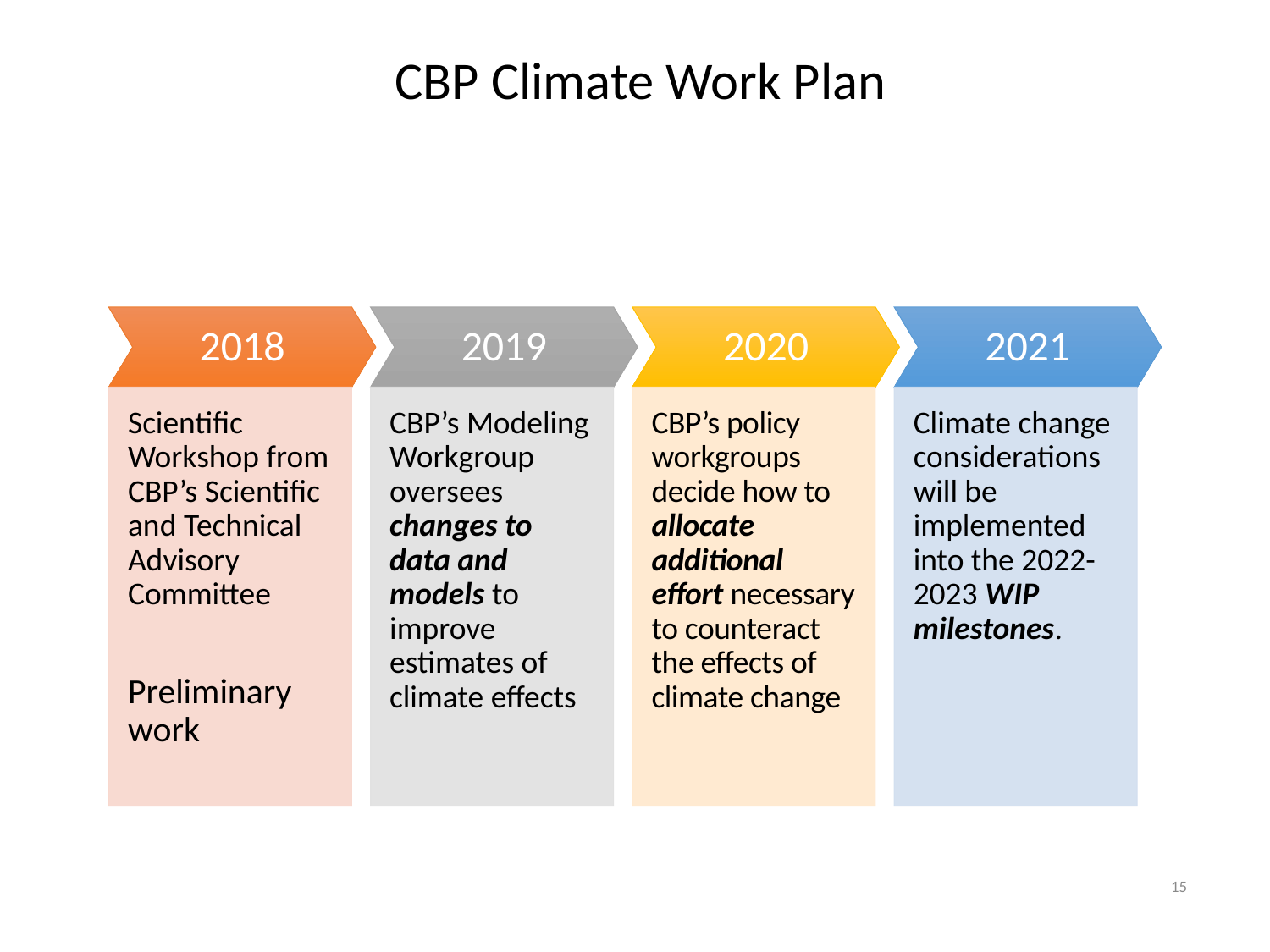

# CBP Climate Work Plan
2018
Scientific Workshop from CBP’s Scientific and Technical Advisory Committee

Preliminary work
2019
CBP’s Modeling Workgroup oversees changes to data and models to improve estimates of climate effects
2020
CBP’s policy workgroups decide how to allocate additional effort necessary to counteract the effects of climate change
2021
Climate change considerations will be implemented into the 2022-2023 WIP milestones.

15